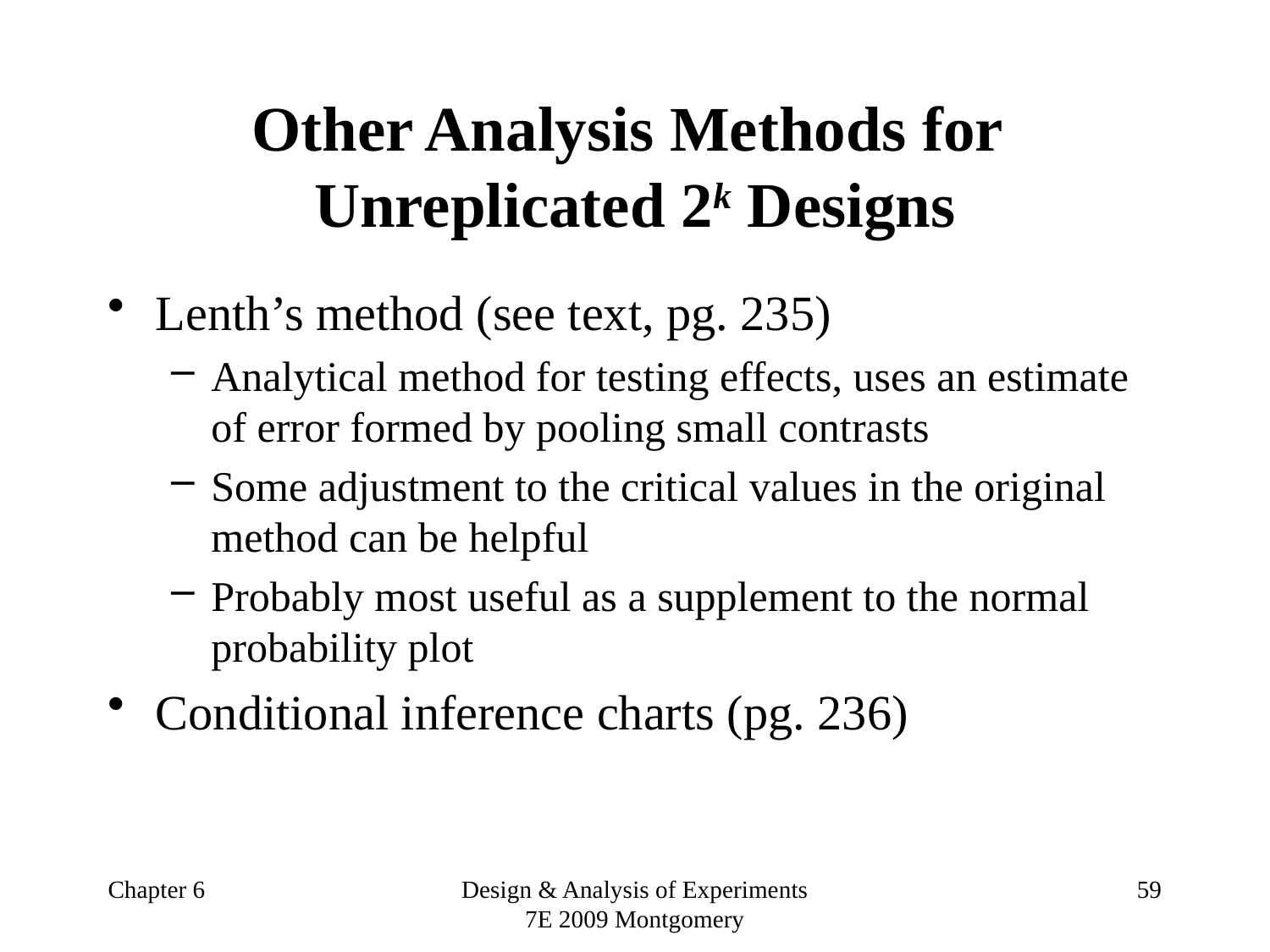

# Other Analysis Methods for Unreplicated 2k Designs
Lenth’s method (see text, pg. 235)
Analytical method for testing effects, uses an estimate of error formed by pooling small contrasts
Some adjustment to the critical values in the original method can be helpful
Probably most useful as a supplement to the normal probability plot
Conditional inference charts (pg. 236)
Chapter 6
Design & Analysis of Experiments 7E 2009 Montgomery
59